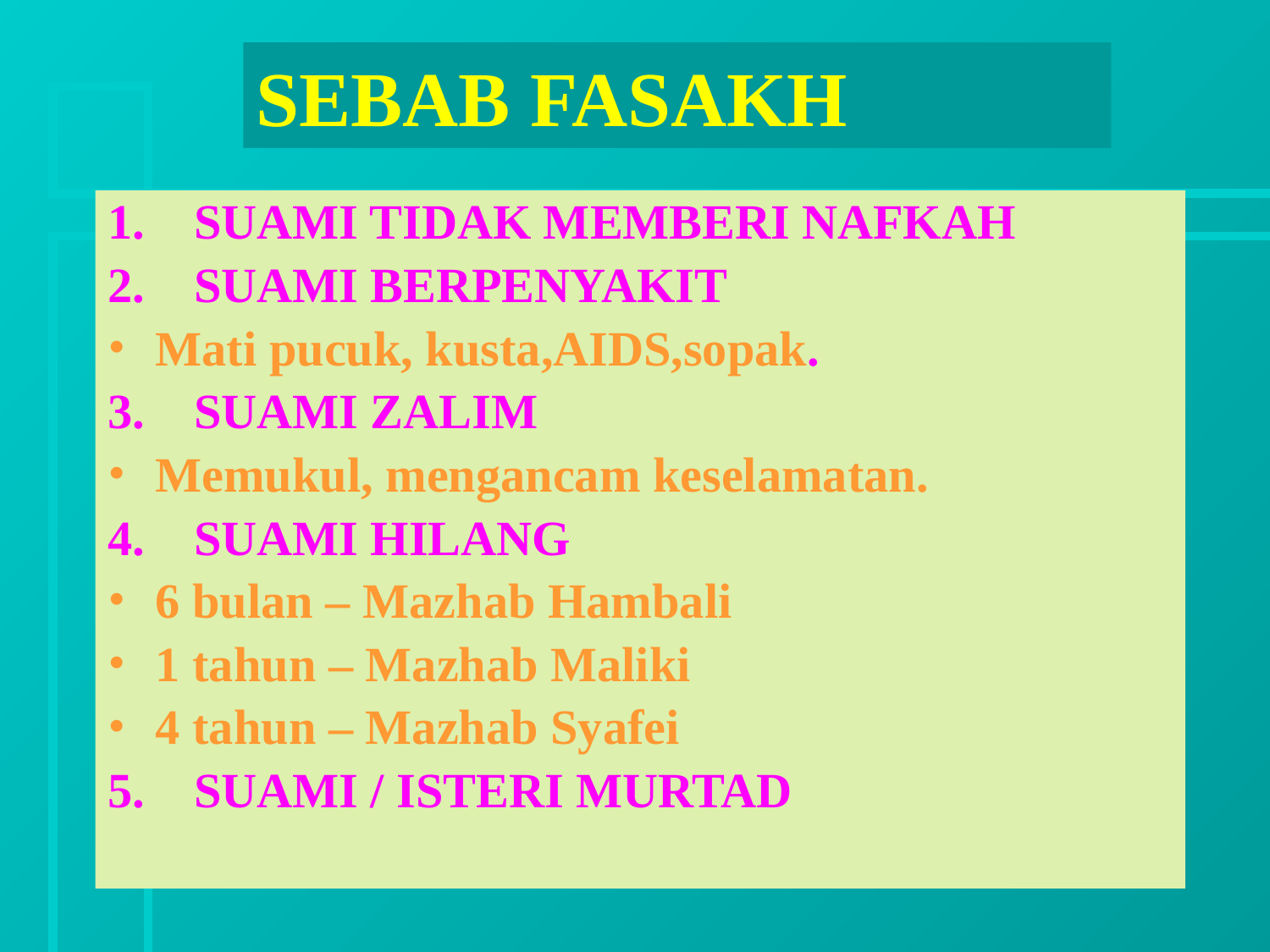

# SEBAB FASAKH
1.    SUAMI TIDAK MEMBERI NAFKAH
2.    SUAMI BERPENYAKIT
Mati pucuk, kusta,AIDS,sopak.
3.    SUAMI ZALIM
Memukul, mengancam keselamatan.
4.    SUAMI HILANG
6 bulan – Mazhab Hambali
1 tahun – Mazhab Maliki
4 tahun – Mazhab Syafei
5.    SUAMI / ISTERI MURTAD